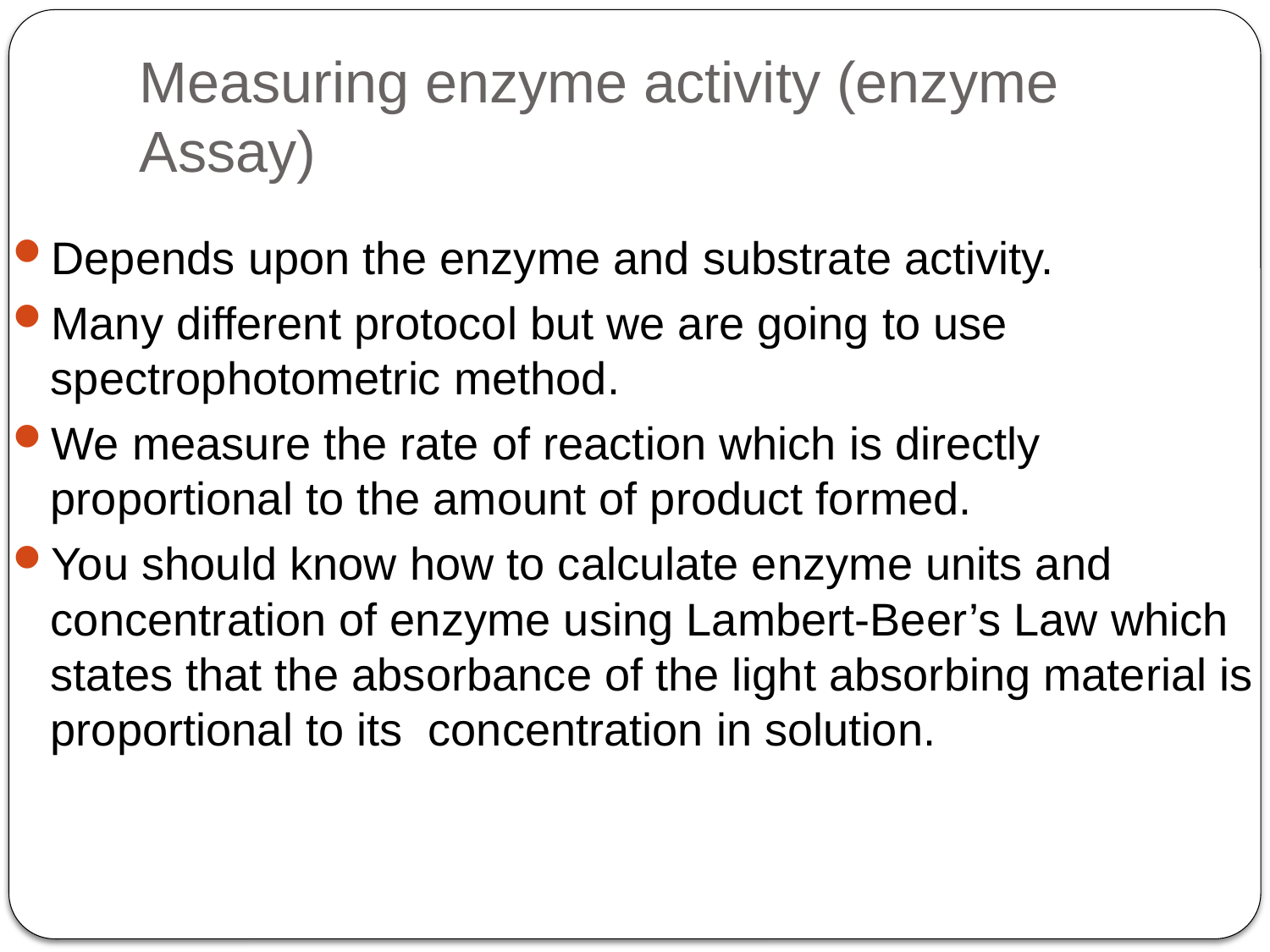

# Measuring enzyme activity (enzyme Assay)
Depends upon the enzyme and substrate activity.
Many different protocol but we are going to use spectrophotometric method.
We measure the rate of reaction which is directly proportional to the amount of product formed.
You should know how to calculate enzyme units and concentration of enzyme using Lambert-Beer’s Law which states that the absorbance of the light absorbing material is proportional to its  concentration in solution.